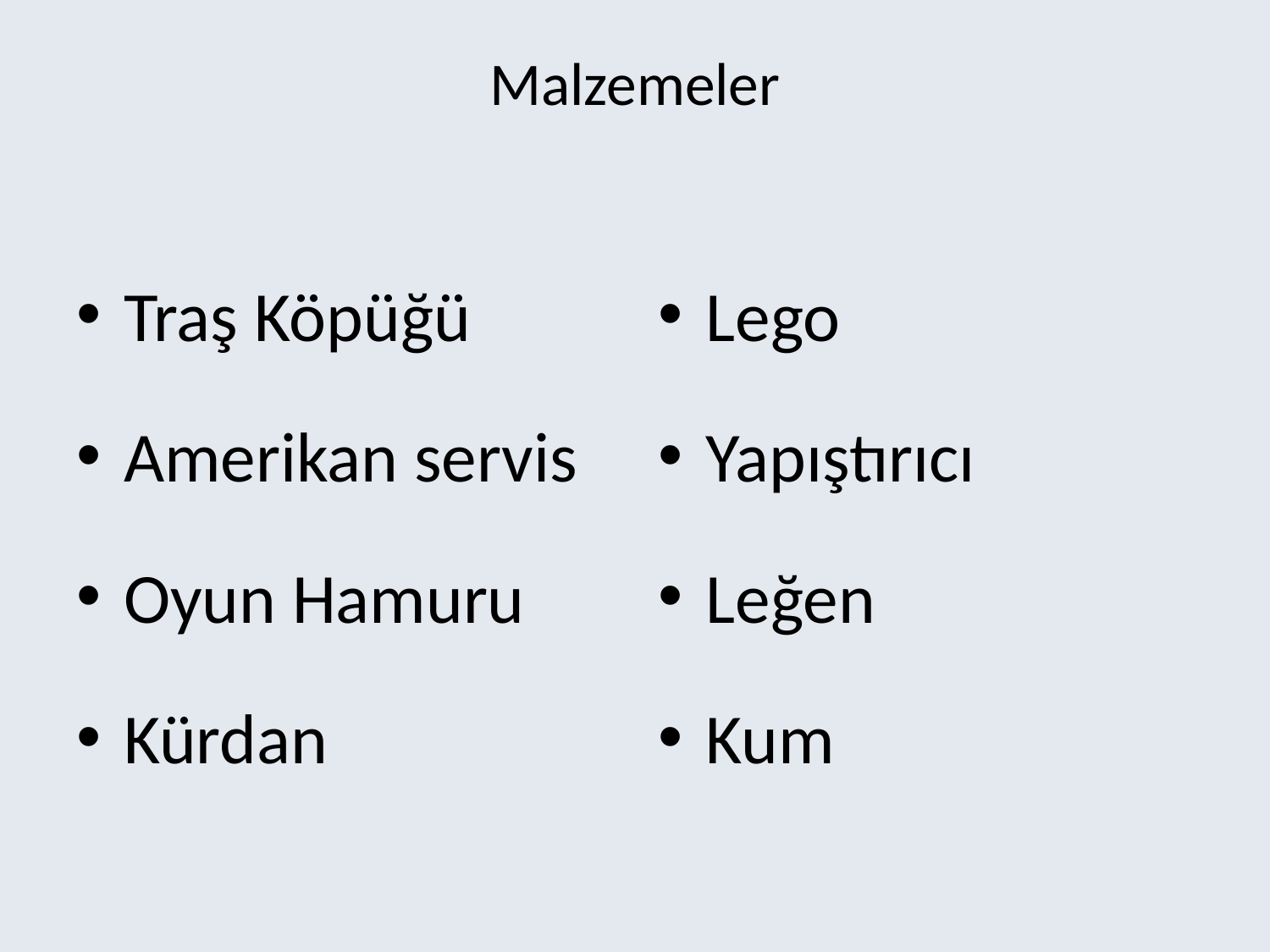

# Malzemeler
Traş Köpüğü
Amerikan servis
Oyun Hamuru
Kürdan

Lego
Yapıştırıcı
Leğen
Kum